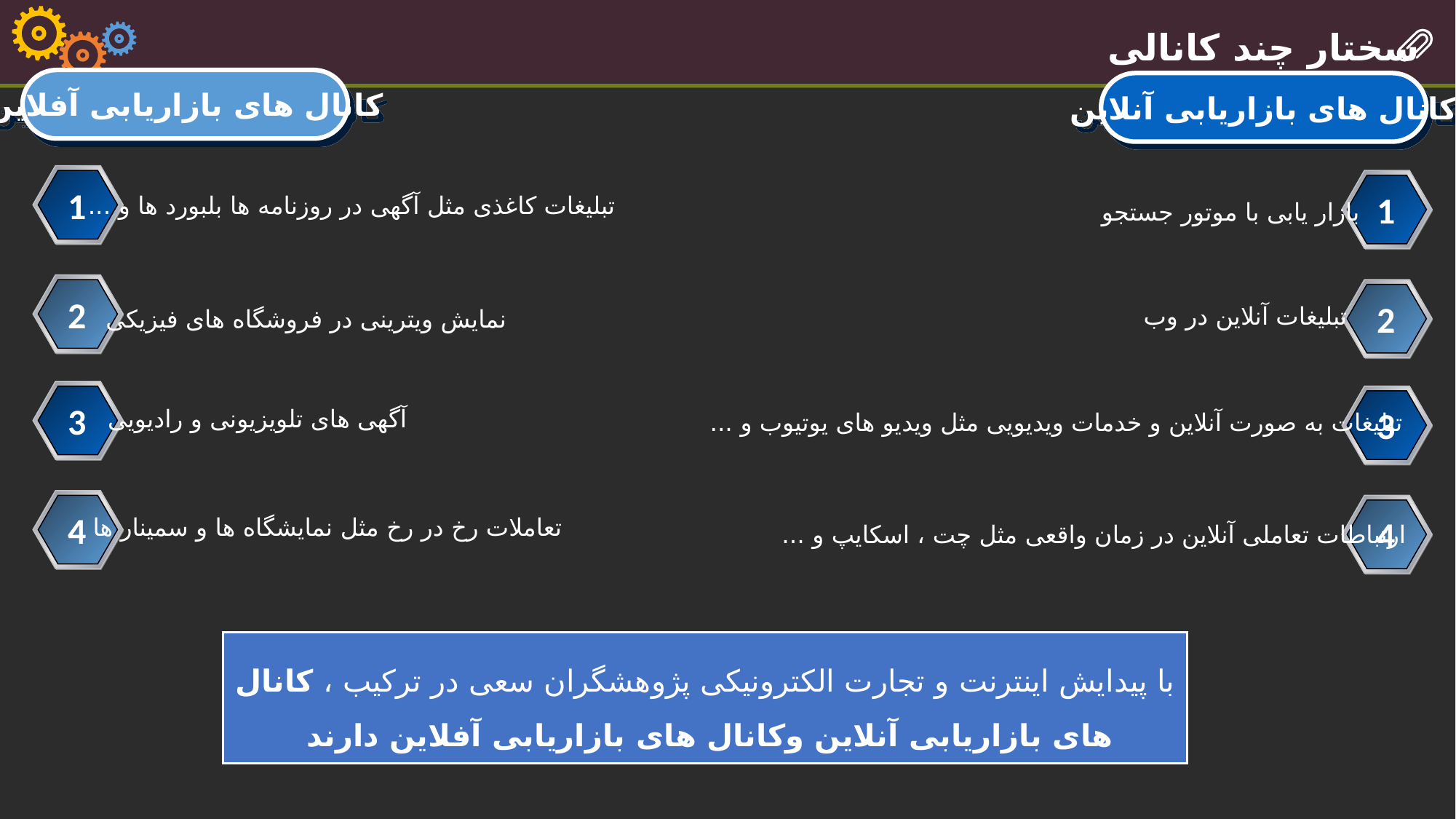

سختار چند کانالی

کانال های بازاریابی آفلاین
کانال های بازاریابی آنلاین

1
1
تبلیغات کاغذی مثل آگهی در روزنامه ها بلبورد ها و ...
بازار یابی با موتور جستجو

2
2
تبلیغات آنلاین در وب
نمایش ویترینی در فروشگاه های فیزیکی

3
آگهی های تلویزیونی و رادیویی
3
تبلیغات به صورت آنلاین و خدمات ویدیویی مثل ویدیو های یوتیوب و ...

4
تعاملات رخ در رخ مثل نمایشگاه ها و سمینار ها
4
ارتباطات تعاملی آنلاین در زمان واقعی مثل چت ، اسکایپ و ...
با پیدایش اینترنت و تجارت الکترونیکی پژوهشگران سعی در ترکیب ، کانال های بازاریابی آنلاین وکانال های بازاریابی آفلاین دارند